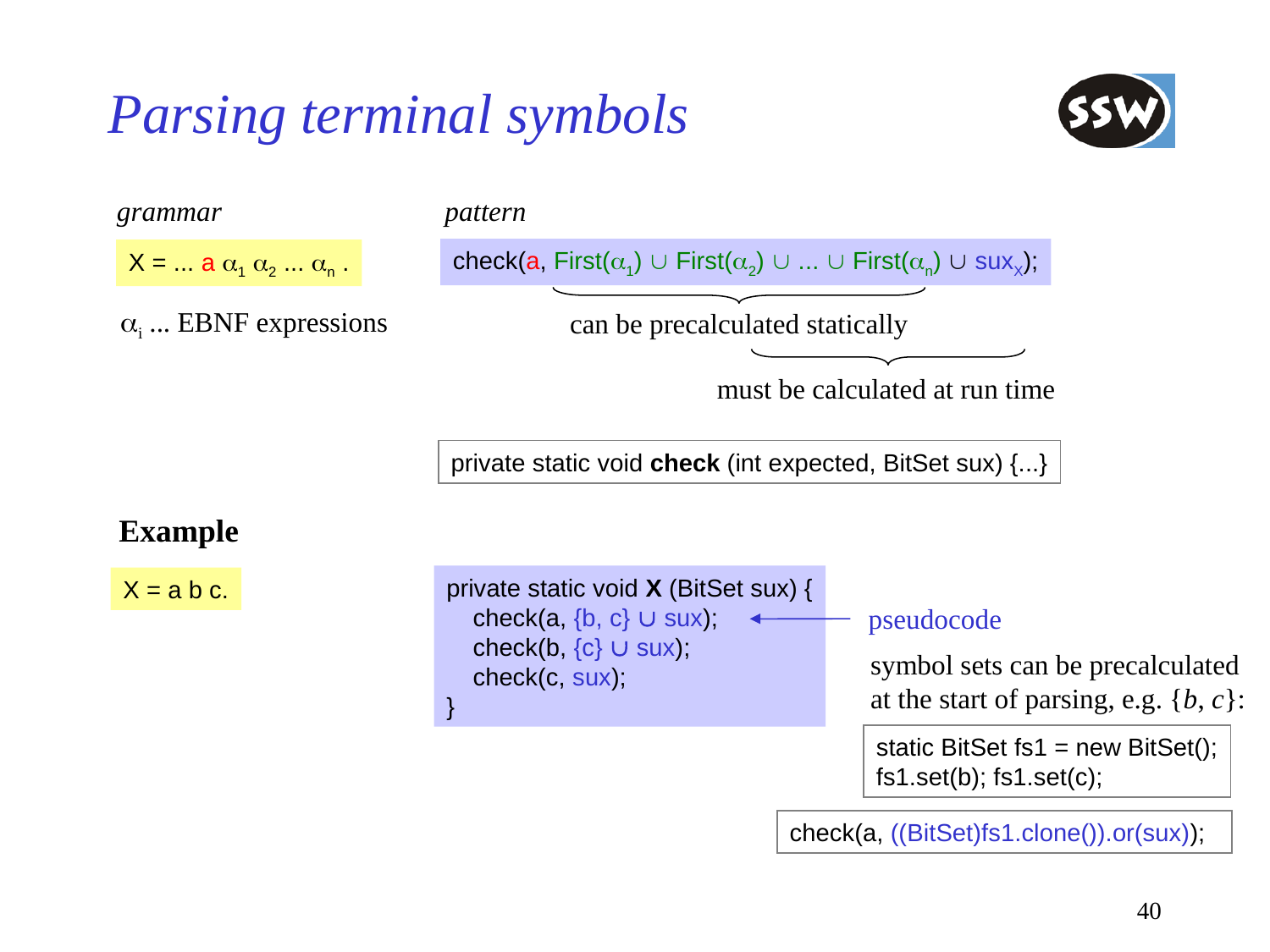

# Parsing terminal symbols
grammar
pattern
check(a, First(α1) ∪ First(α2) ∪ ... ∪ First(αn) ∪ suxX);
X = ... a α1 α2 ... αn .

can be precalculated statically
must be calculated at run time
αi ... EBNF expressions
private static void check (int expected, BitSet sux) {...}
Example
private static void X (BitSet sux) {
	check(a, {b, c} ∪ sux);
	check(b, {c} ∪ sux);
	check(c, sux);
}
X = a b c.
pseudocode

symbol sets can be precalculated
at the start of parsing, e.g. {b, c}:
static BitSet fs1 = new BitSet();
fs1.set(b); fs1.set(c);
check(a, ((BitSet)fs1.clone()).or(sux));
40